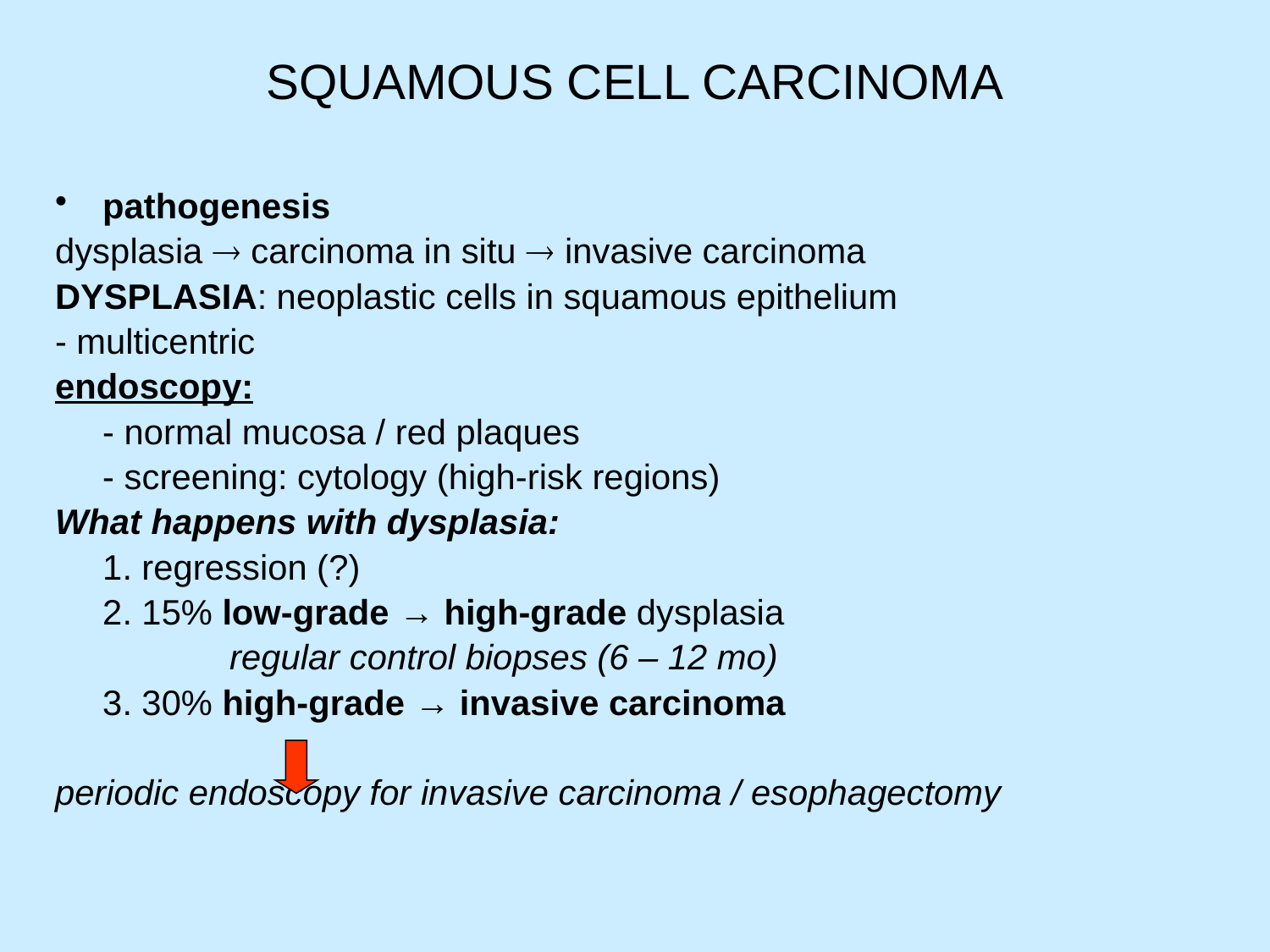

# SQUAMOUS CELL CARCINOMA
pathogenesis
dysplasia → carcinoma in situ → invasive carcinoma
DYSPLASIA: neoplastic cells in squamous epithelium
- multicentric
endoscopy:
	- normal mucosa / red plaques
	- screening: cytology (high-risk regions)
What happens with dysplasia:
	1. regression (?)
	2. 15% low-grade → high-grade dysplasia
		regular control biopses (6 – 12 mo)
	3. 30% high-grade → invasive carcinoma

periodic endoscopy for invasive carcinoma / esophagectomy